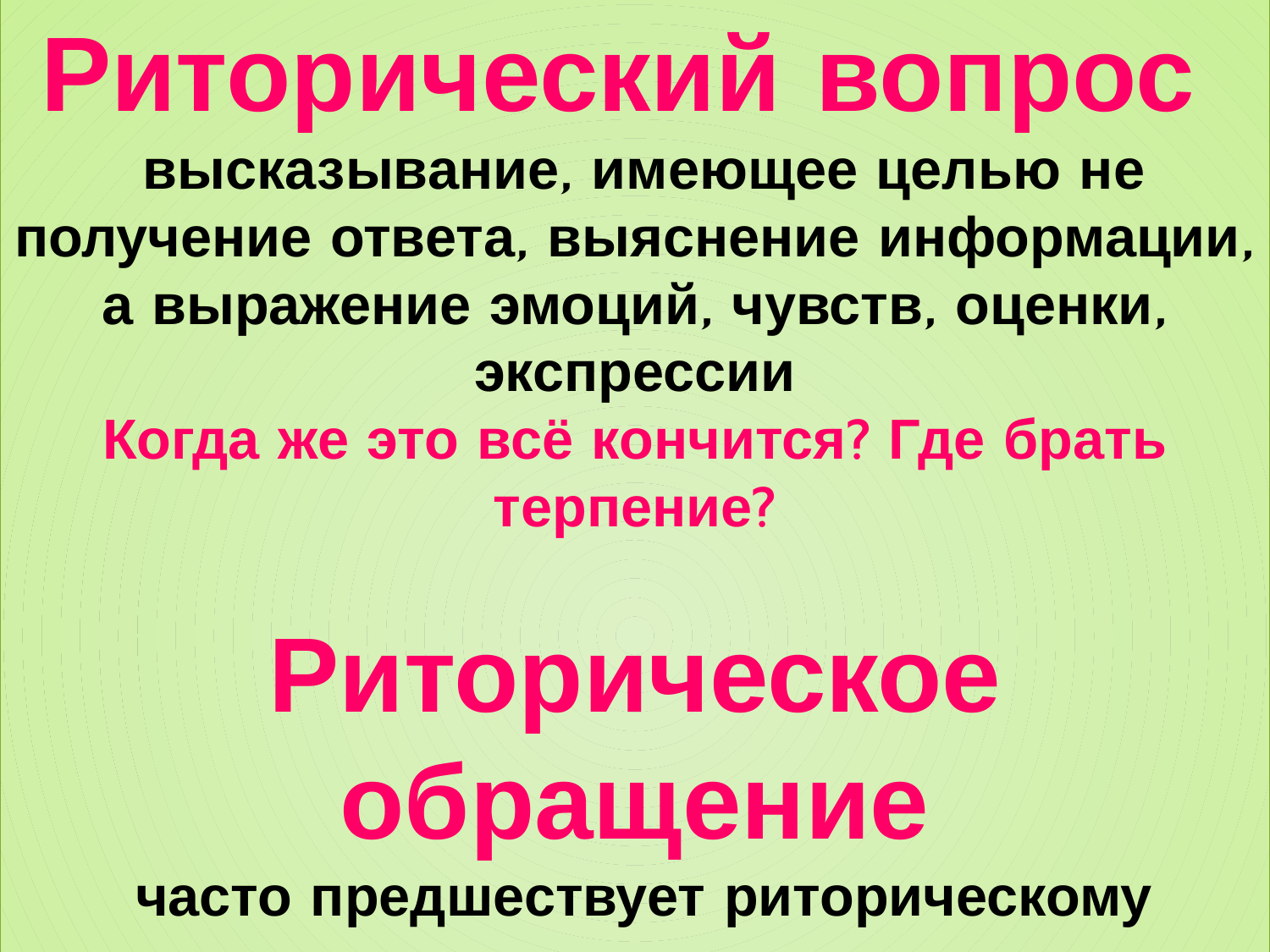

Риторический вопрос
 высказывание, имеющее целью не получение ответа, выяснение информации, а выражение эмоций, чувств, оценки, экспрессии
Когда же это всё кончится? Где брать терпение?
Риторическое обращение
 часто предшествует риторическому вопросу
 или восклицанию
Скучно жить на этом свете, господа!
Русь! Куда несешься ты? (Н.В. Гоголь)
Милые спутники, делившие с нами ночлег!